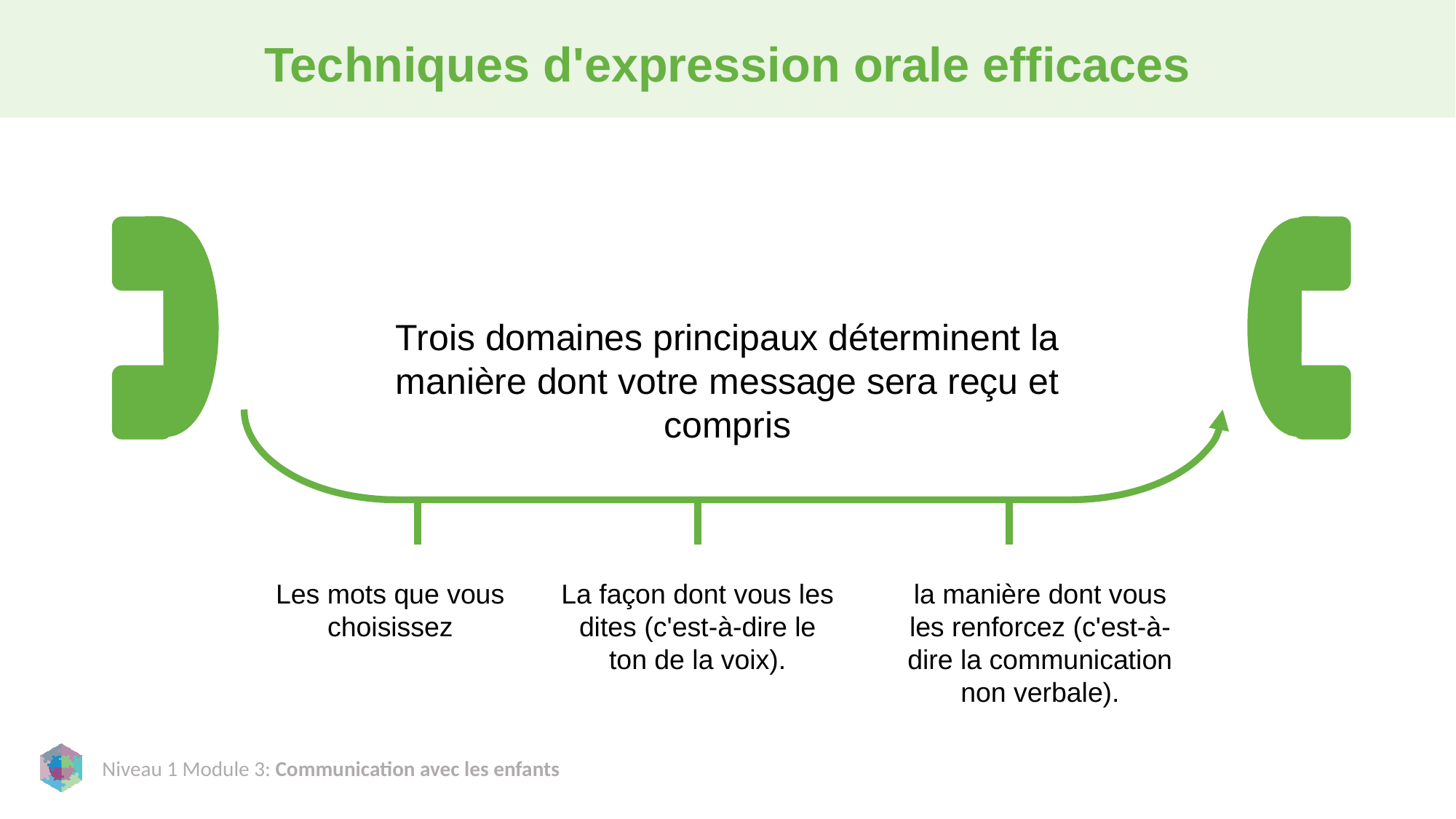

# Techniques d'expression orale efficaces

Trois domaines principaux déterminent la manière dont votre message sera reçu et compris
Les mots que vous choisissez
La façon dont vous les dites (c'est-à-dire le ton de la voix).
la manière dont vous les renforcez (c'est-à-dire la communication non verbale).